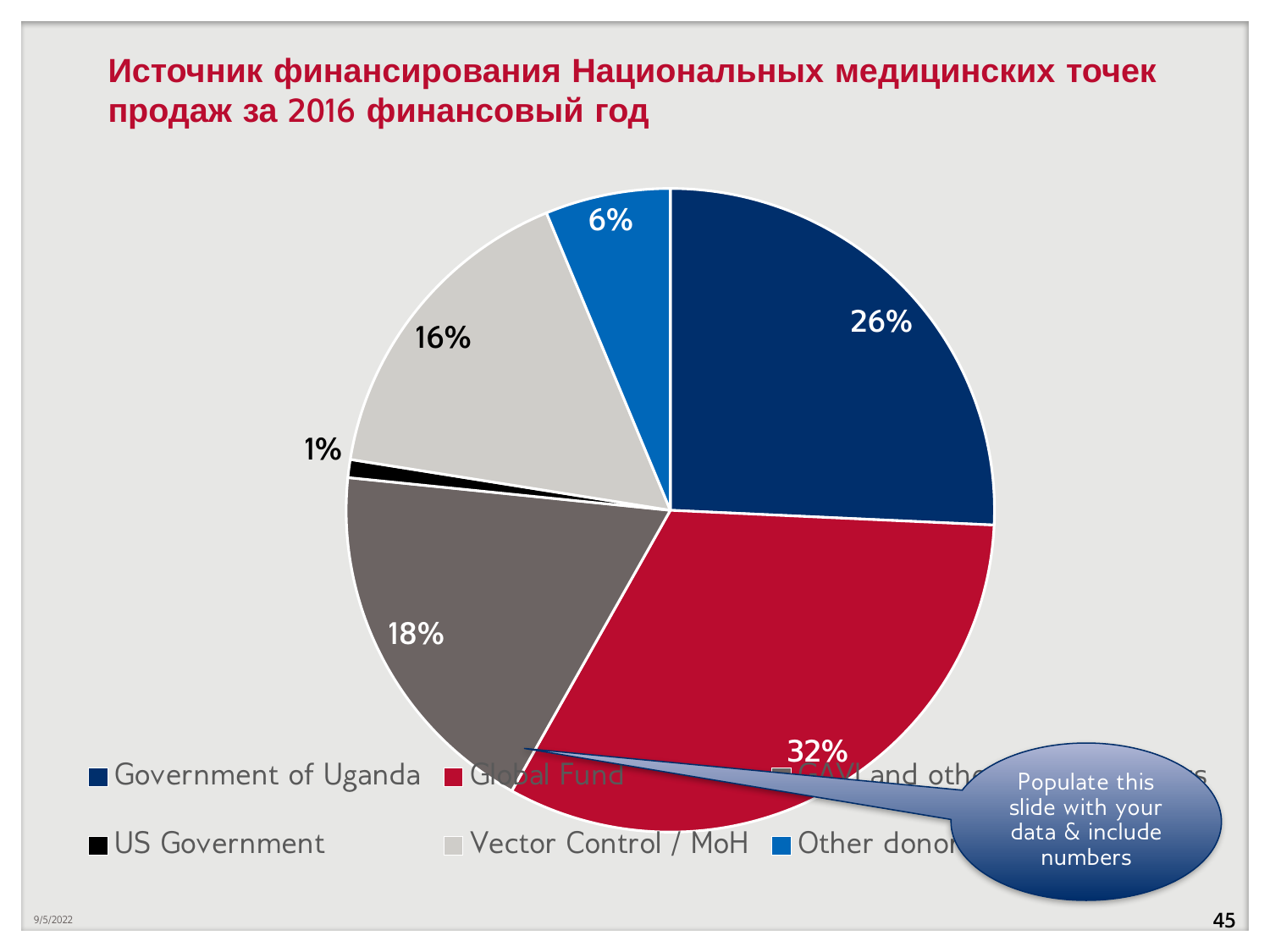

# Источник финансирования Национальных медицинских точек продаж за 2016 финансовый год

### Chart

| Category |  |
|---|---|
| Government of Uganda | 0.25732042161865976 |
| Global Fund  | 0.324012601532674 |
| GAVI and other vaccine donors | 0.18486679721035318 |
| US Government | 0.009063132610243498 |
| Vector Control / MoH | 0.16231798082863505 |
| Other donors | 0.06241906619943444 |
9/5/2022
45